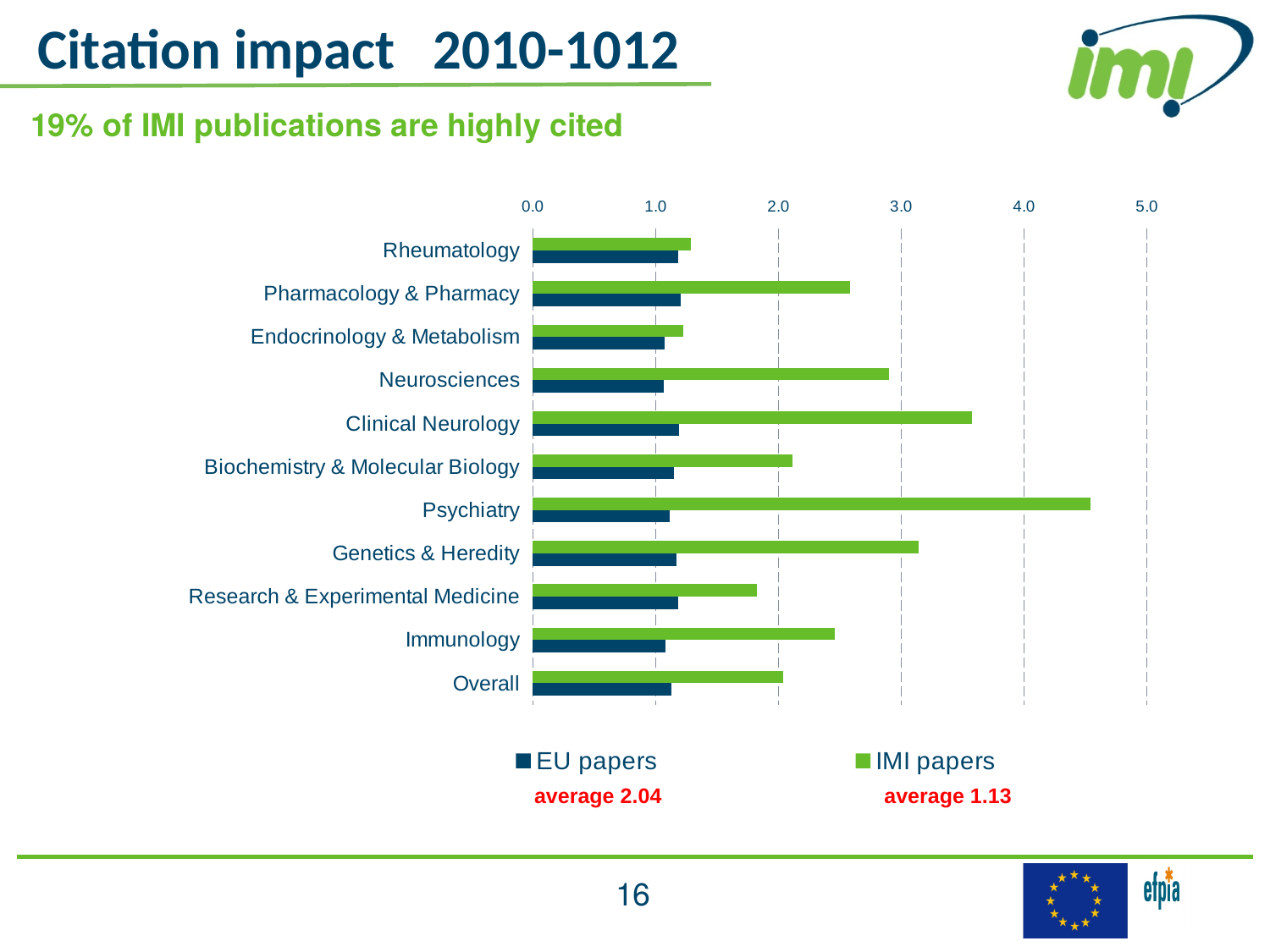

Citation impact   2010-1012

19% of IMI publications are highly cited

### Chart

| Category | IMI papers | EU papers |
|---|---|---|
| Rheumatology | 1.28659738075652 | 1.18388168998509 |
| Pharmacology & Pharmacy | 2.58003193194107 | 1.20353656899959 |
| Endocrinology & Metabolism | 1.22541808236365 | 1.07092177298837 |
| Neurosciences | 2.89853712755143 | 1.0679551557423 |
| Clinical Neurology | 3.57311974236989 | 1.1874355567836 |
| Biochemistry & Molecular Biology | 2.115888002949859 | 1.14978254088462 |
| Psychiatry | 4.541781862426848 | 1.11771966404527 |
| Genetics & Heredity | 3.142832669683759 | 1.17255877130267 |
| Research & Experimental Medicine | 1.82778649947202 | 1.18489199245914 |
| Immunology | 2.45694938779007 | 1.07883645836783 |
| Overall | 2.041601365408189 | 1.12773842438954 |
average 1.13
average 2.04
16